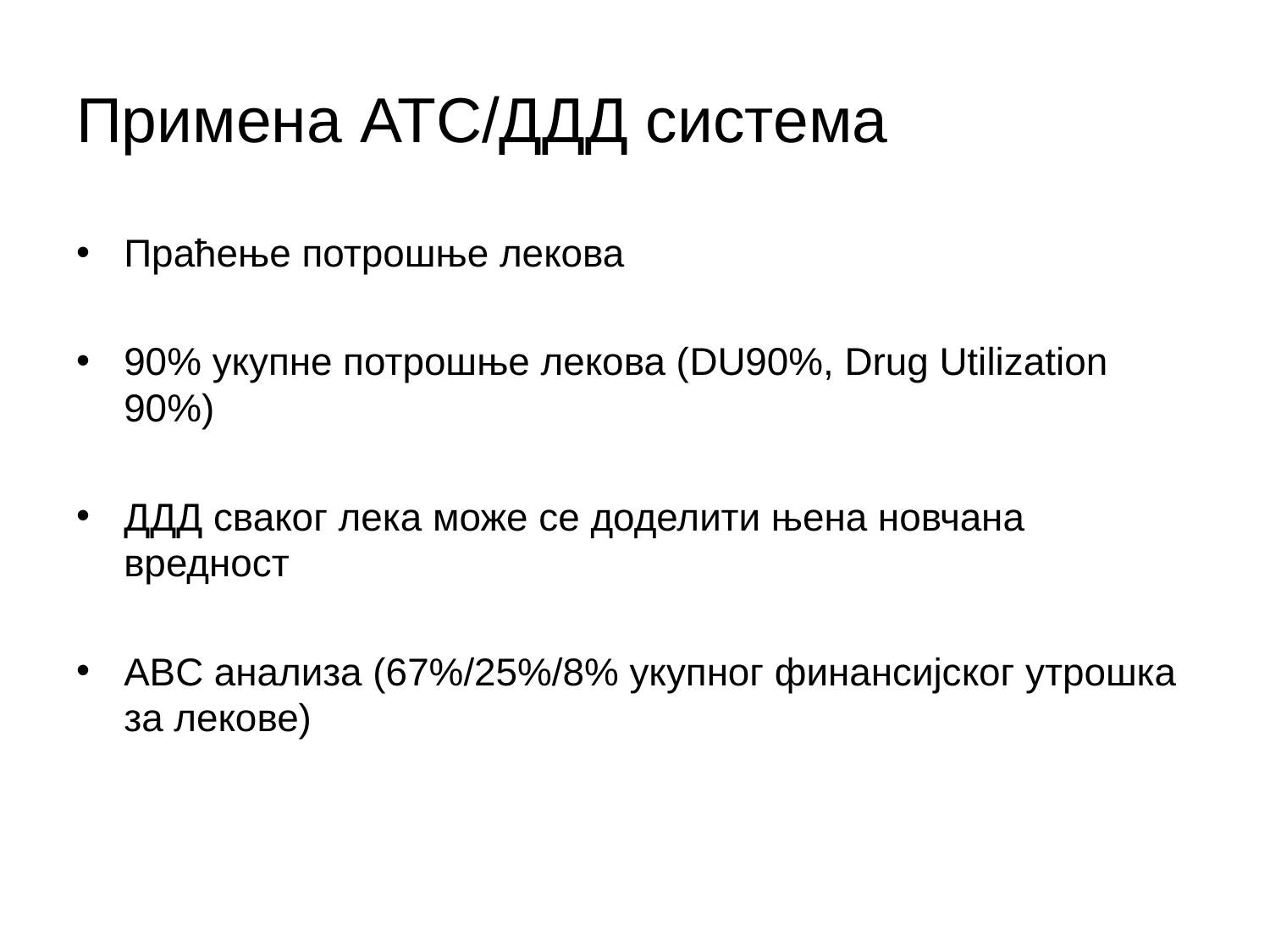

# Примена АТC/ДДД система
Праћење потрошње лекова

90% укупне потрошње лекова (DU90%, Drug Utilization 90%)

ДДД сваког лека може се доделити њена новчана вредност

ABC анализа (67%/25%/8% укупног финансијског утрошка за лекове)